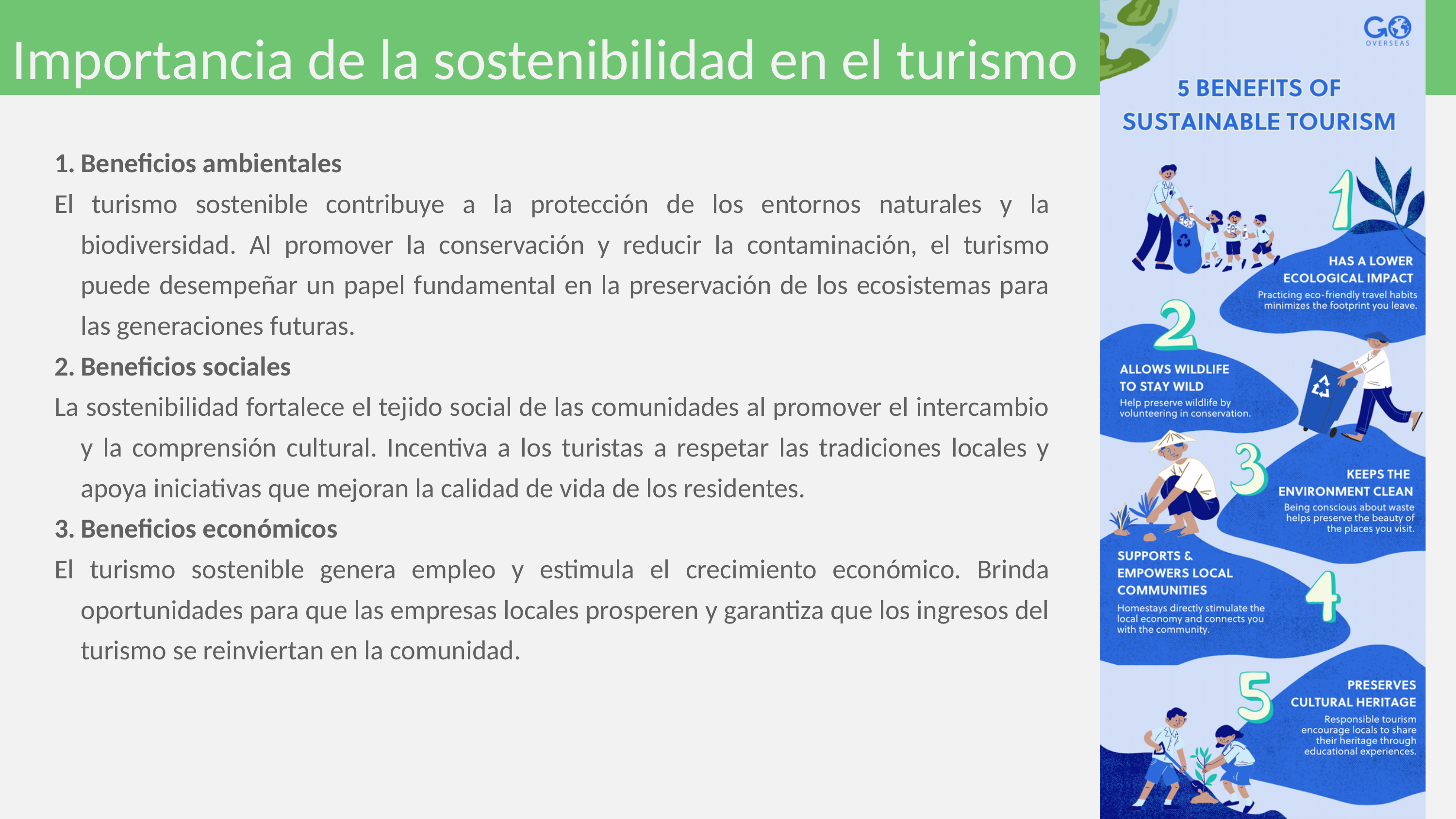

Importancia de la sostenibilidad en el turismo
Beneficios ambientales
El turismo sostenible contribuye a la protección de los entornos naturales y la biodiversidad. Al promover la conservación y reducir la contaminación, el turismo puede desempeñar un papel fundamental en la preservación de los ecosistemas para las generaciones futuras.
Beneficios sociales
La sostenibilidad fortalece el tejido social de las comunidades al promover el intercambio y la comprensión cultural. Incentiva a los turistas a respetar las tradiciones locales y apoya iniciativas que mejoran la calidad de vida de los residentes.
Beneficios económicos
El turismo sostenible genera empleo y estimula el crecimiento económico. Brinda oportunidades para que las empresas locales prosperen y garantiza que los ingresos del turismo se reinviertan en la comunidad.